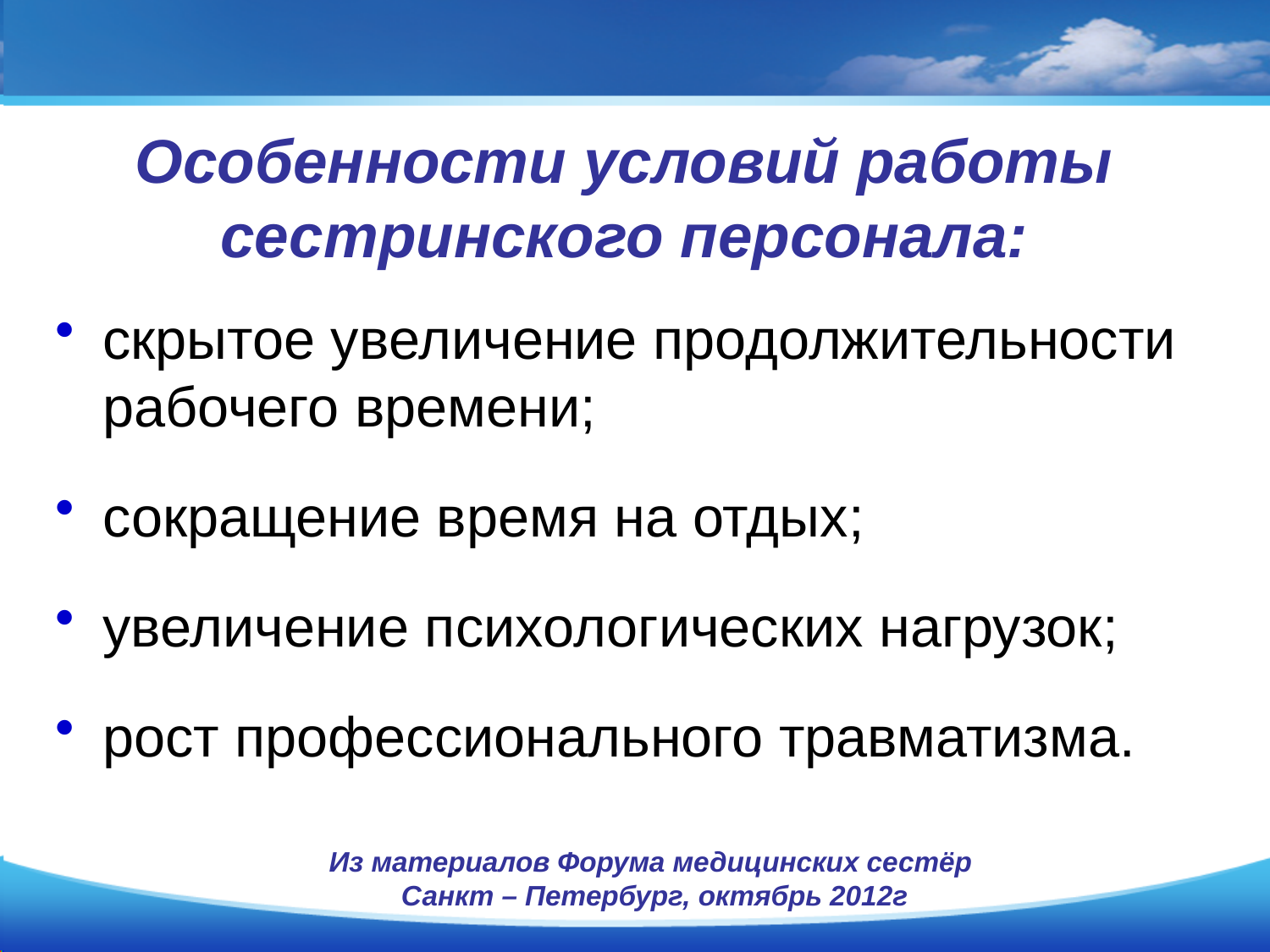

# Особенности условий работы сестринского персонала:
скрытое увеличение продолжительности рабочего времени;
сокращение время на отдых;
увеличение психологических нагрузок;
рост профессионального травматизма.
Из материалов Форума медицинских сестёр
 Санкт – Петербург, октябрь 2012г